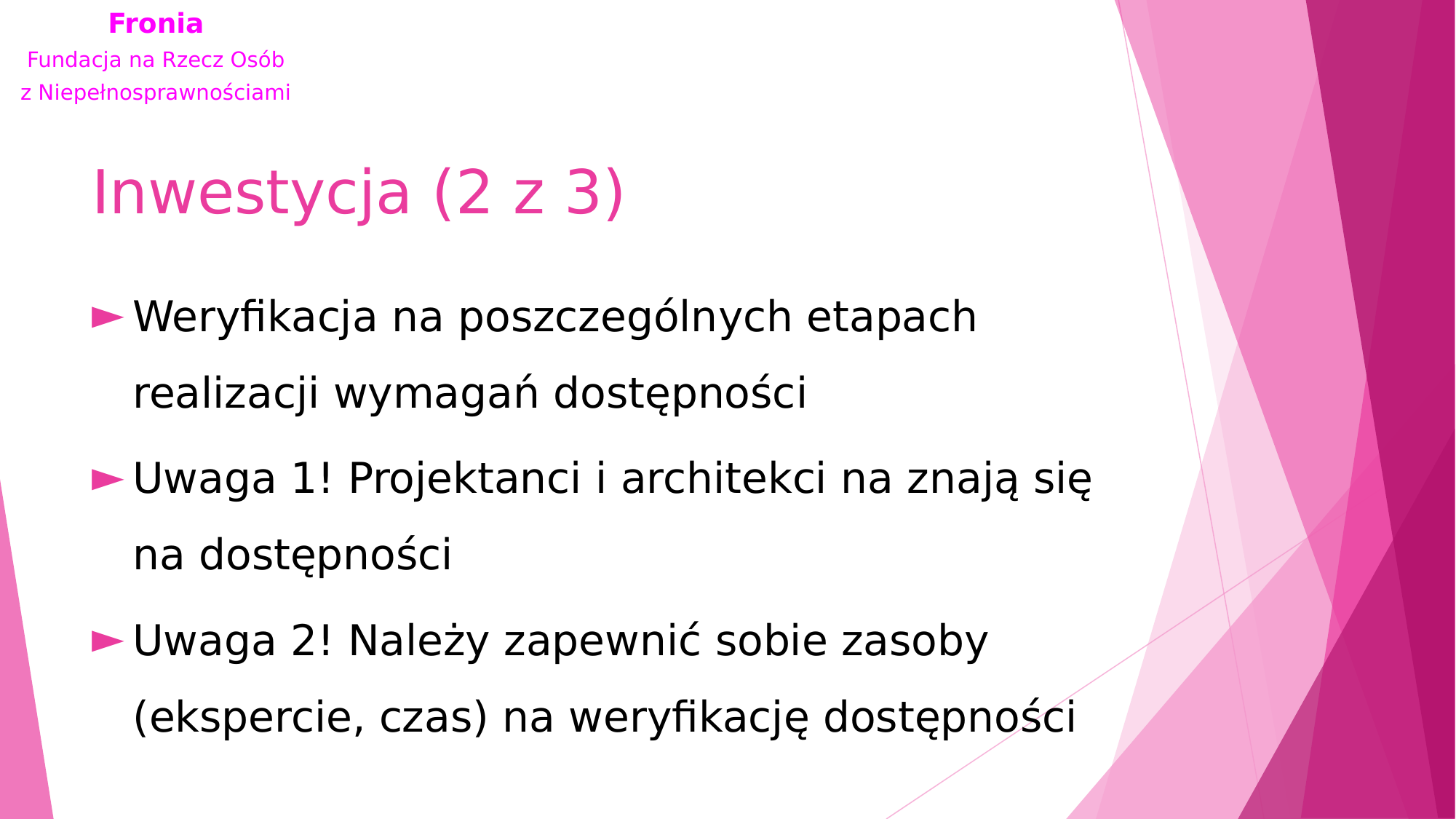

# Inwestycja (2 z 3)
Weryfikacja na poszczególnych etapach realizacji wymagań dostępności
Uwaga 1! Projektanci i architekci na znają się na dostępności
Uwaga 2! Należy zapewnić sobie zasoby (ekspercie, czas) na weryfikację dostępności